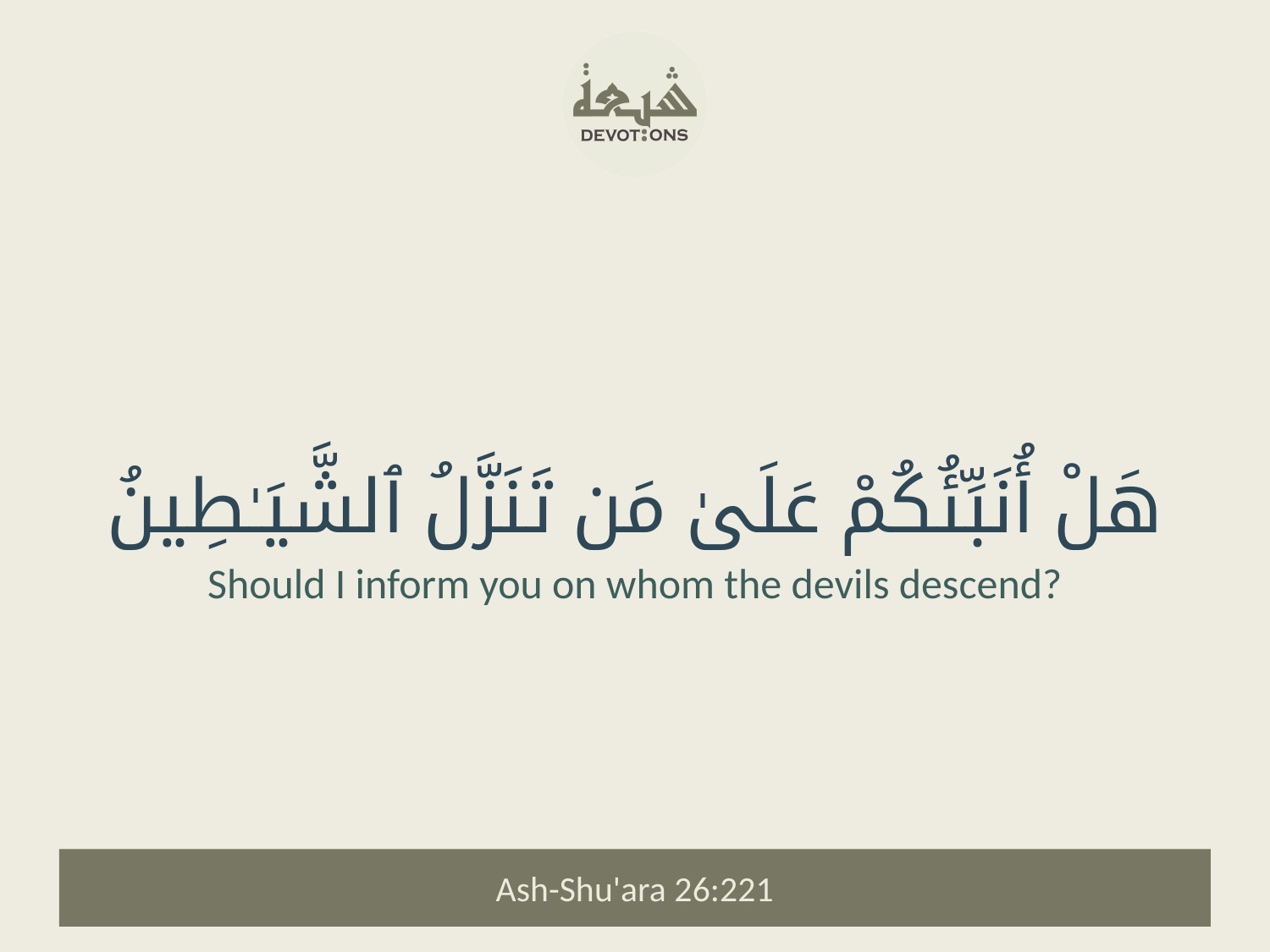

هَلْ أُنَبِّئُكُمْ عَلَىٰ مَن تَنَزَّلُ ٱلشَّيَـٰطِينُ
Should I inform you on whom the devils descend?
Ash-Shu'ara 26:221